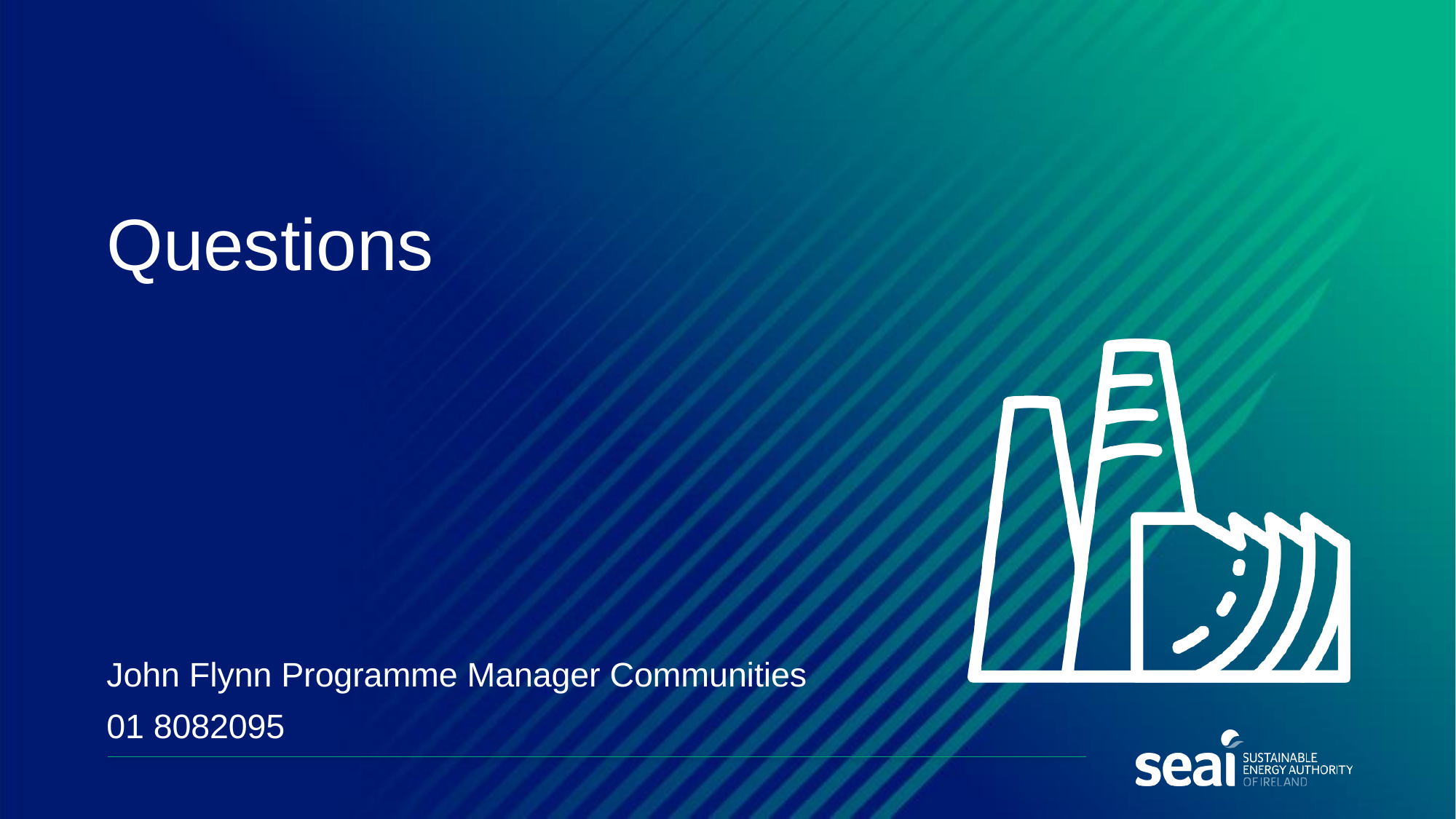

# Questions
John Flynn Programme Manager Communities
01 8082095